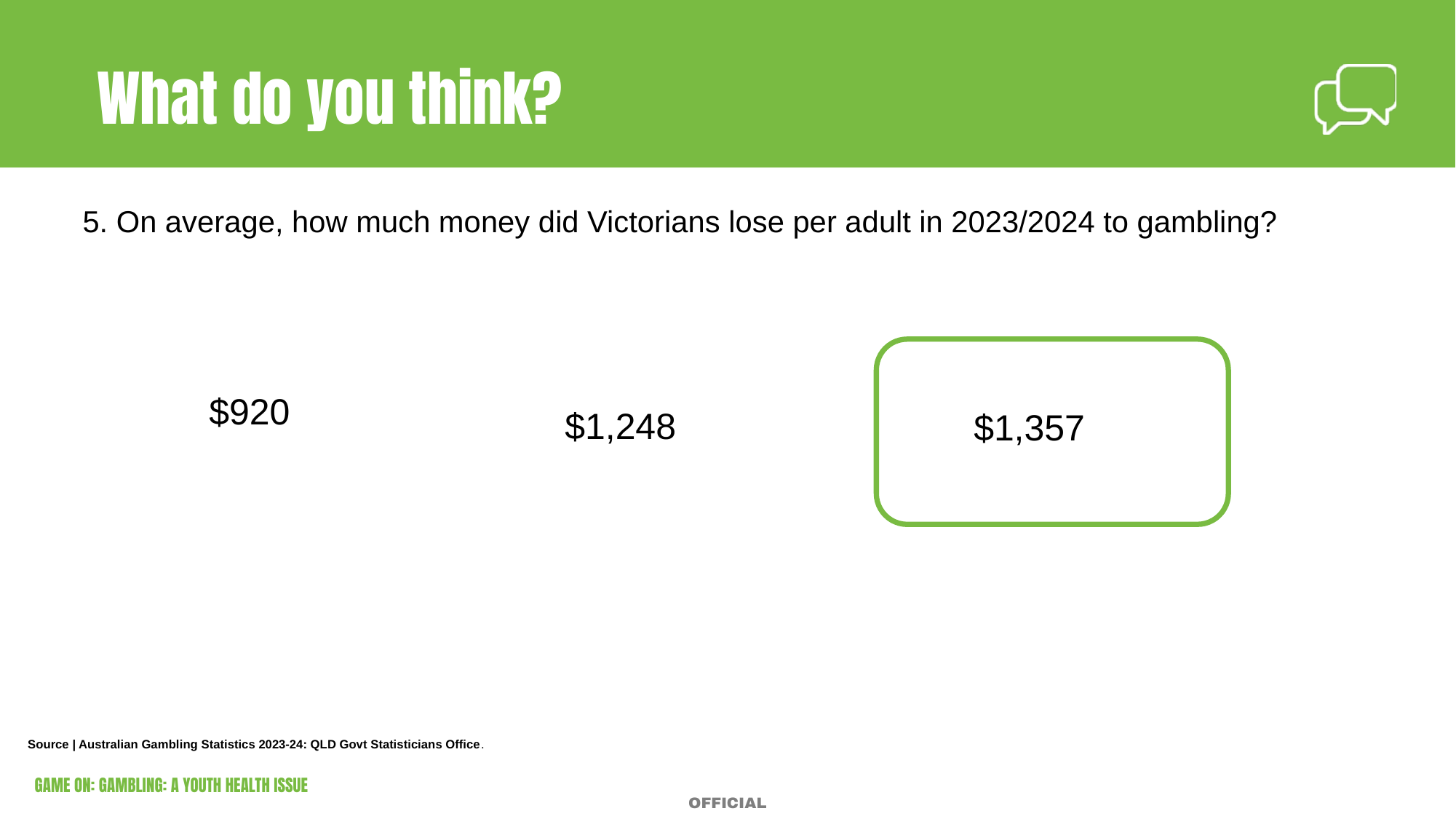

What do you think?
5. On average, how much money did Victorians lose per adult in 2023/2024 to gambling?

$920

$1,248
$1,357
Source | Australian Gambling Statistics 2023-24: QLD Govt Statisticians Office..